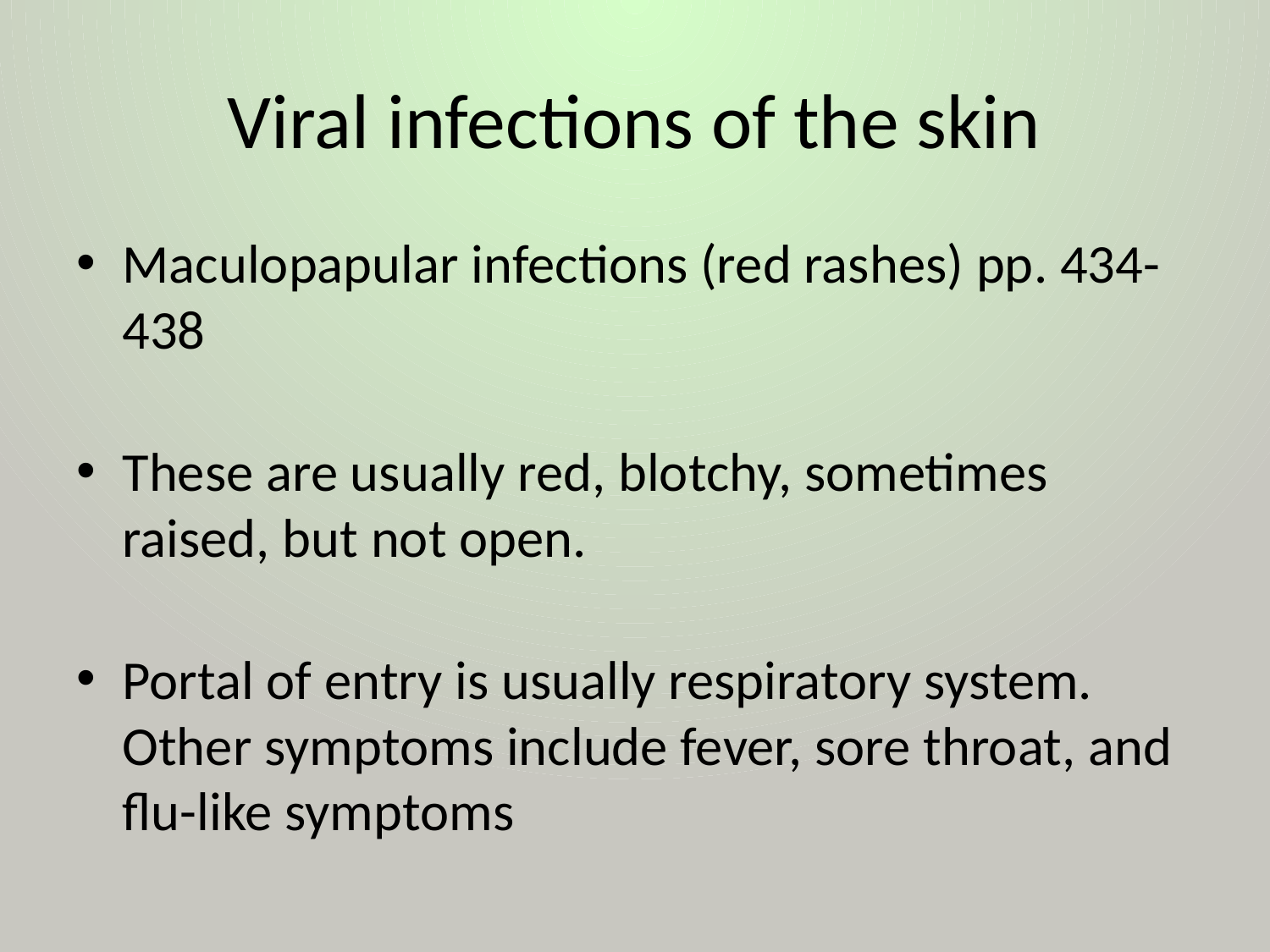

# Viral infections of the skin
Maculopapular infections (red rashes) pp. 434-438
These are usually red, blotchy, sometimes raised, but not open.
Portal of entry is usually respiratory system.  Other symptoms include fever, sore throat, and flu-like symptoms